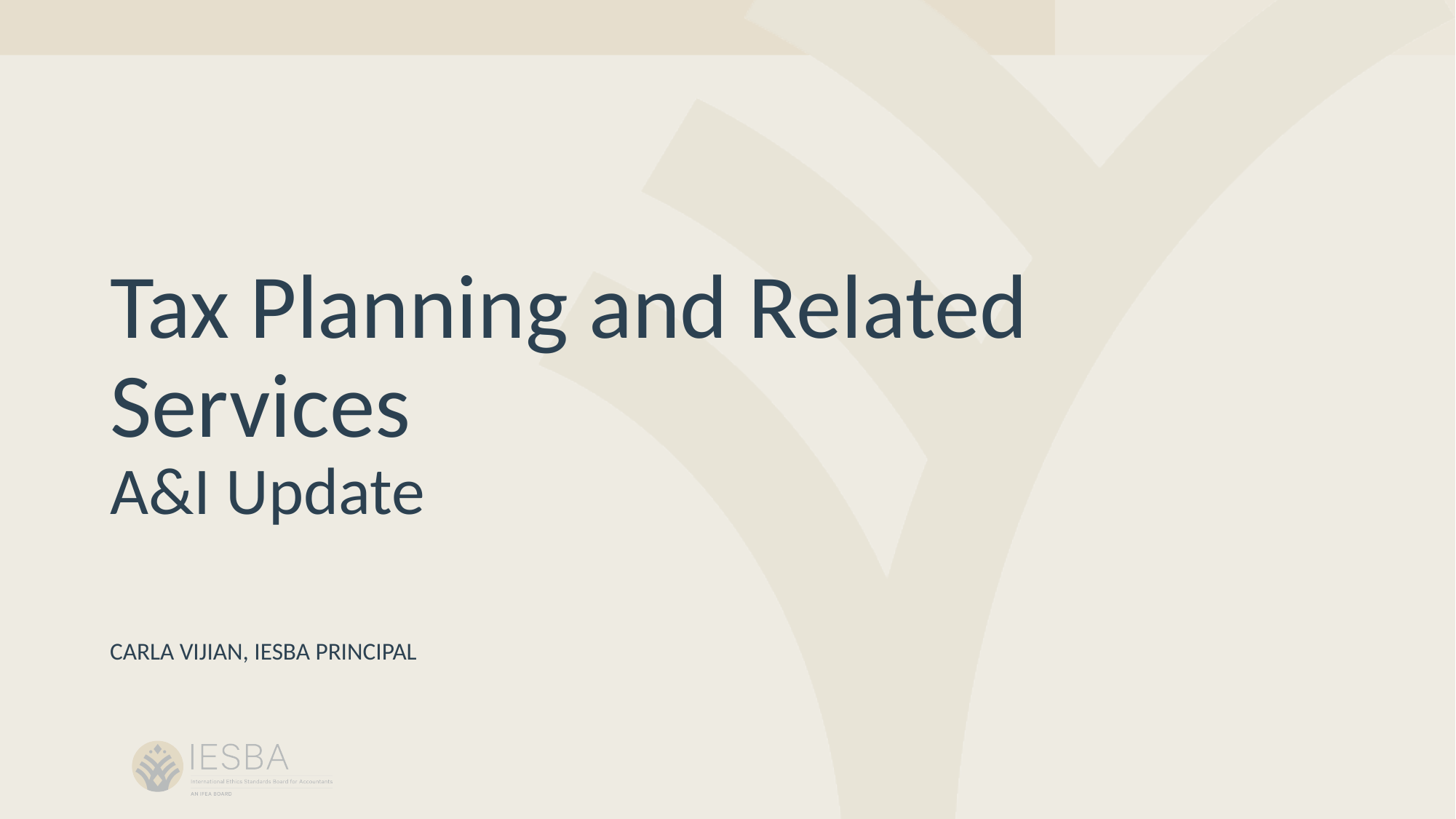

# Tax Planning and Related Services A&I Update

Carla Vijian, IESBA Principal